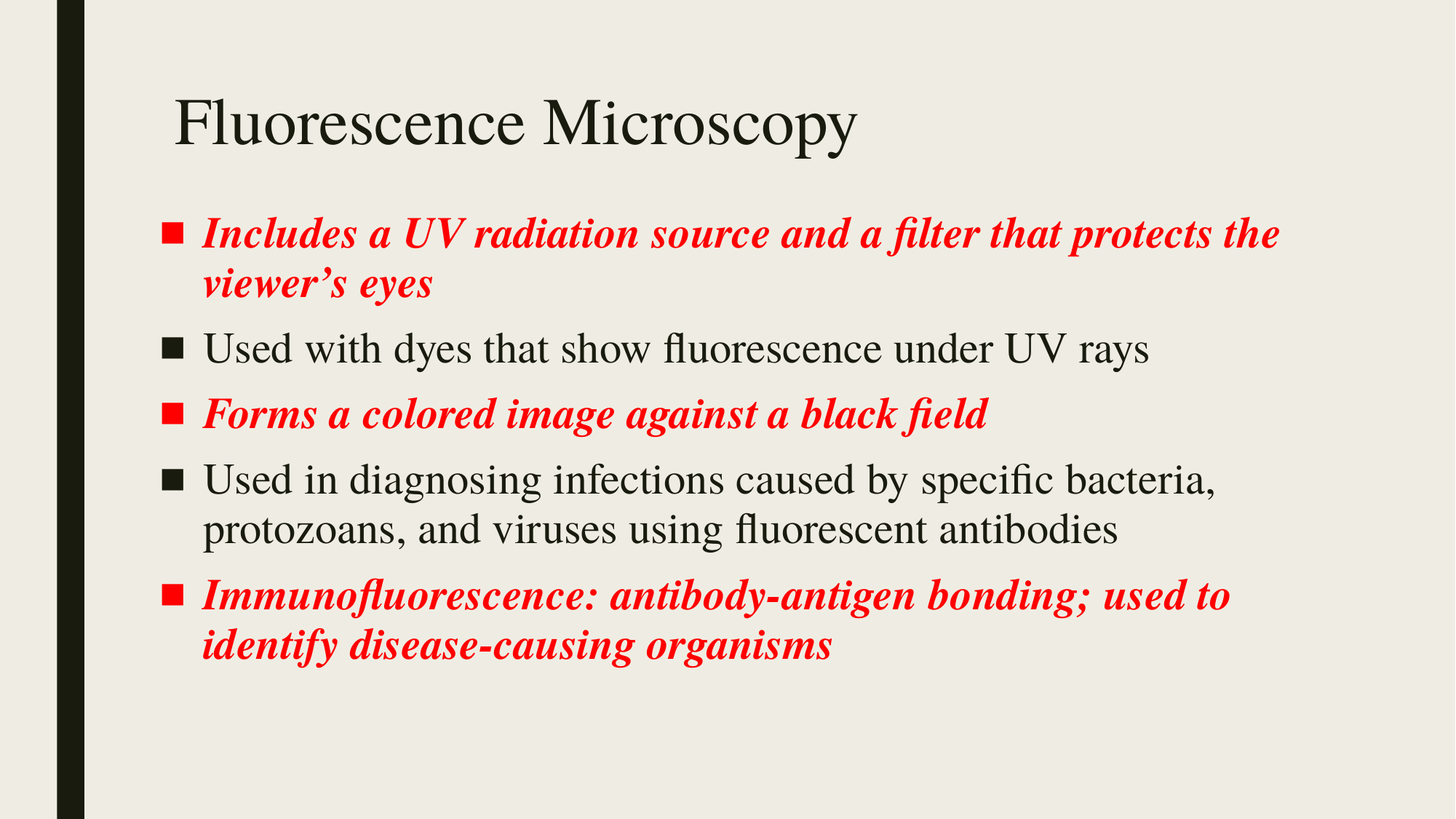

# Fluorescence Microscopy
Includes a UV radiation source and a filter that protects the viewer’s eyes
Used with dyes that show fluorescence under UV rays
Forms a colored image against a black field
Used in diagnosing infections caused by specific bacteria, protozoans, and viruses using fluorescent antibodies
Immunofluorescence: antibody-antigen bonding; used to identify disease-causing organisms